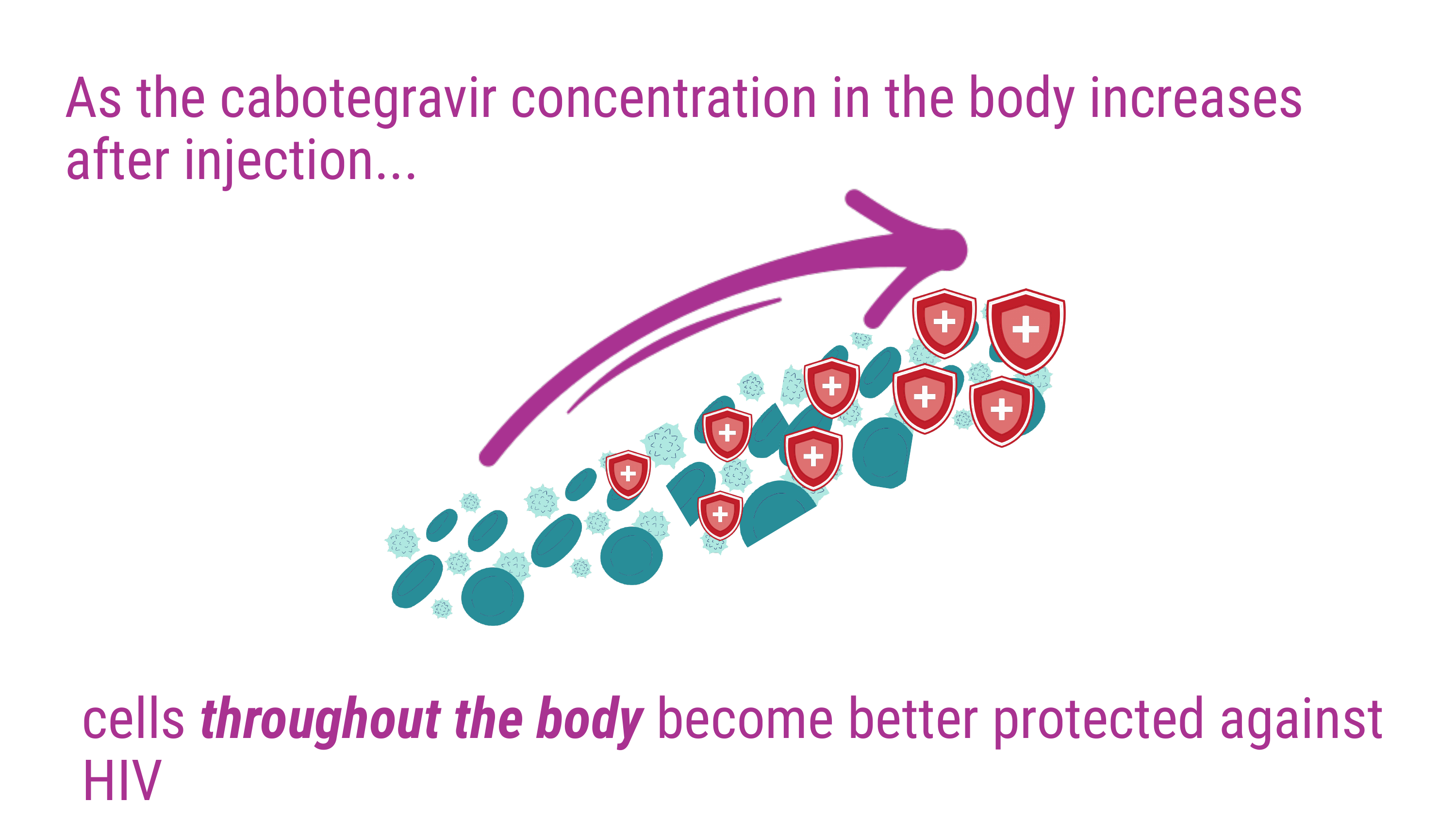

As the cabotegravir concentration in the body increases after injection...

cells throughout the body become better protected against HIV